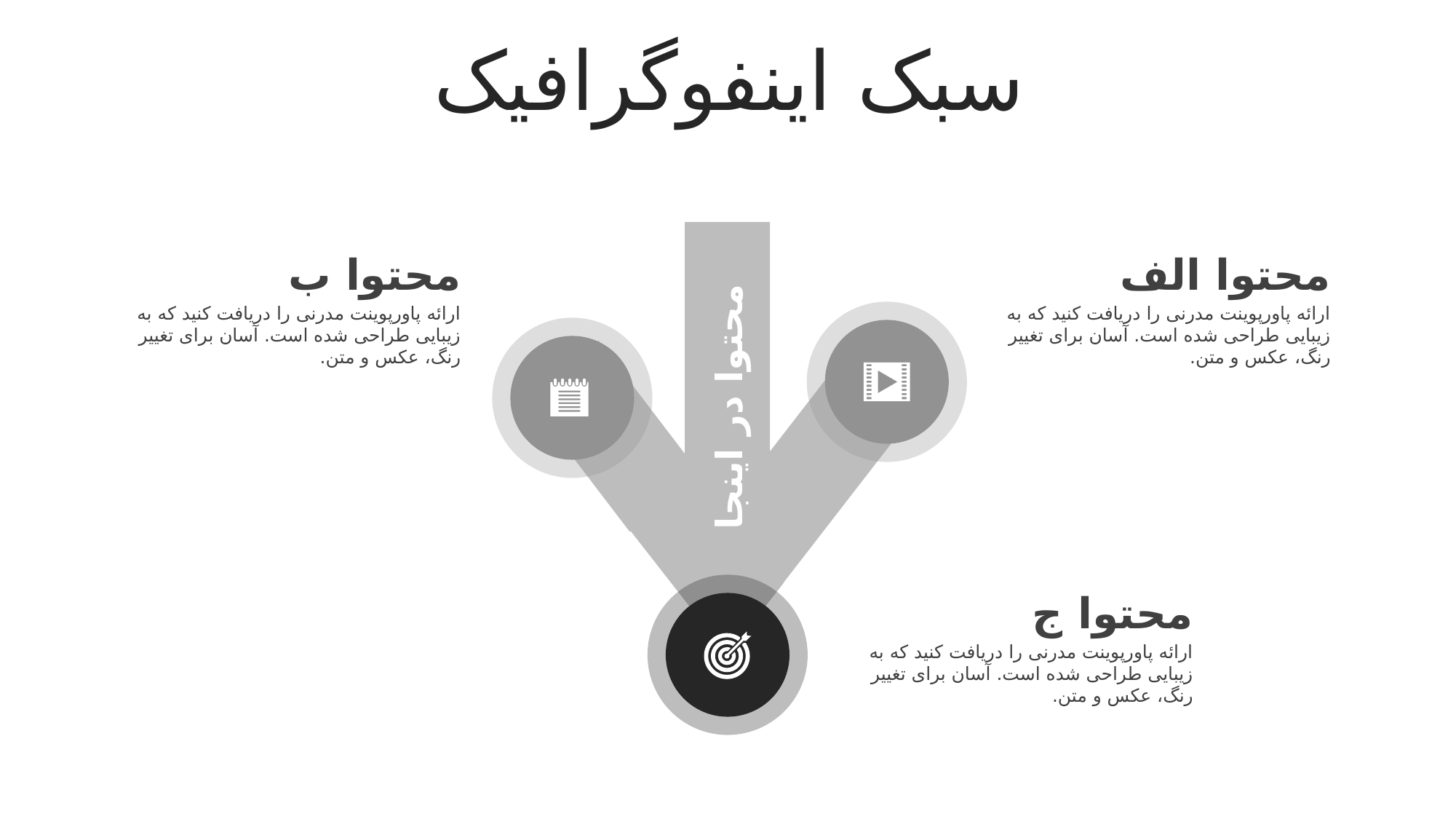

سبک اینفوگرافیک

محتوا ب
ارائه پاورپوینت مدرنی را دریافت کنید که به زیبایی طراحی شده است. آسان برای تغییر رنگ، عکس و متن.
محتوا الف
ارائه پاورپوینت مدرنی را دریافت کنید که به زیبایی طراحی شده است. آسان برای تغییر رنگ، عکس و متن.

محتوا در اینجا
محتوا ج
ارائه پاورپوینت مدرنی را دریافت کنید که به زیبایی طراحی شده است. آسان برای تغییر رنگ، عکس و متن.